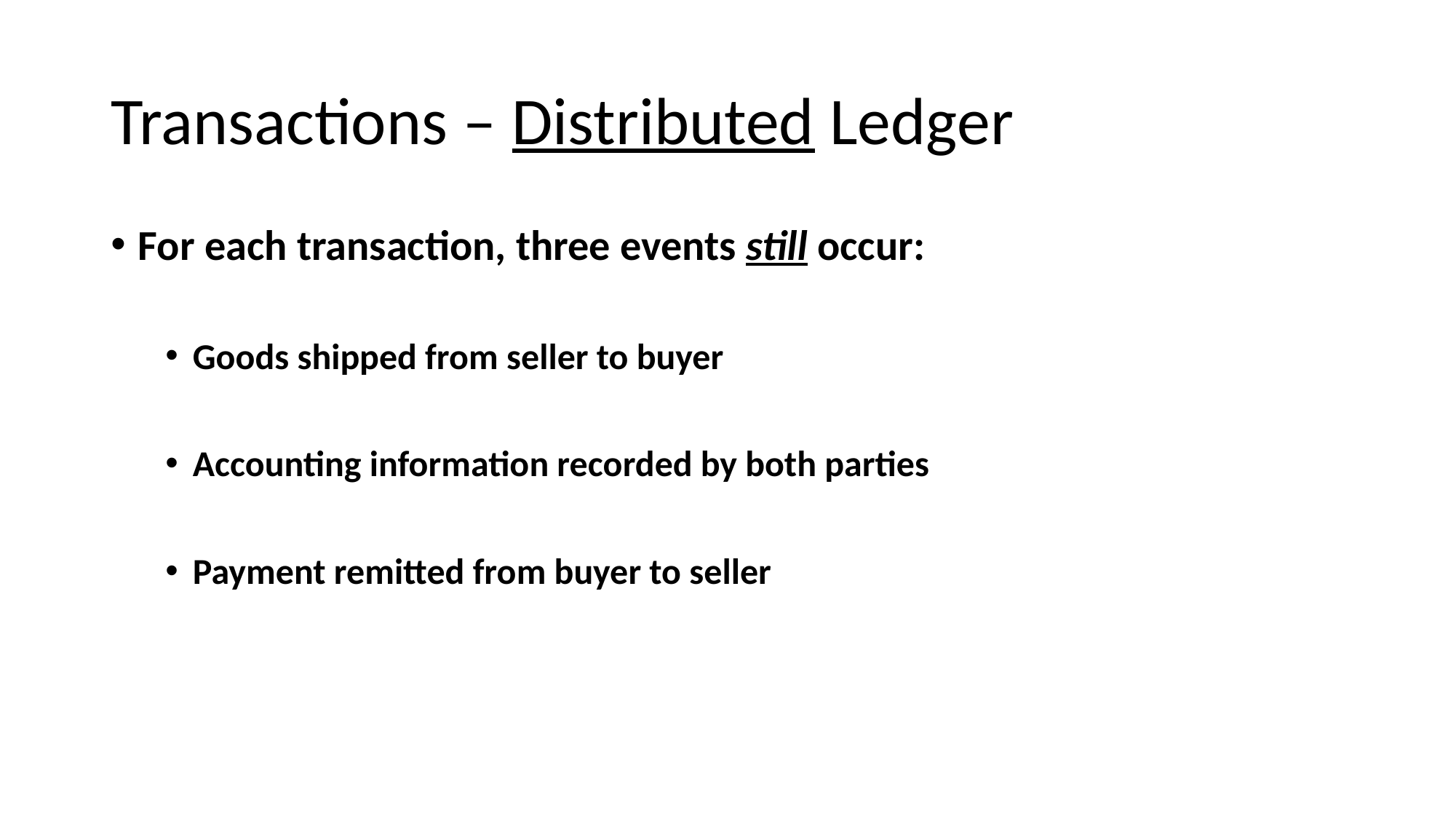

# Transactions – Distributed Ledger
For each transaction, three events still occur:

Goods shipped from seller to buyer

Accounting information recorded by both parties

Payment remitted from buyer to seller